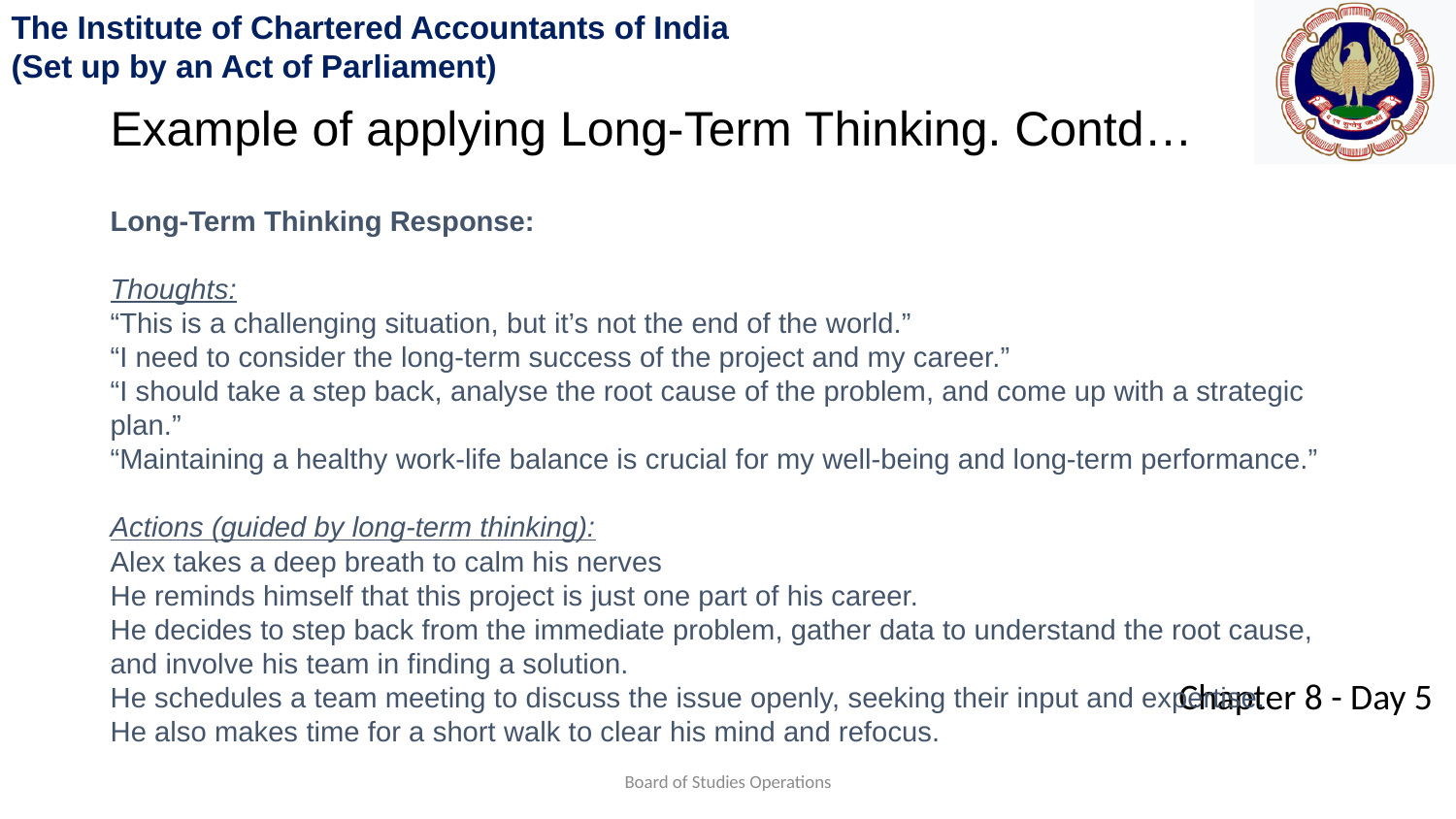

Example of applying Long-Term Thinking. Contd…
Long-Term Thinking Response:

Thoughts:
“This is a challenging situation, but it’s not the end of the world.”
“I need to consider the long-term success of the project and my career.”
“I should take a step back, analyse the root cause of the problem, and come up with a strategic plan.”
“Maintaining a healthy work-life balance is crucial for my well-being and long-term performance.”

Actions (guided by long-term thinking):
Alex takes a deep breath to calm his nerves
He reminds himself that this project is just one part of his career.
He decides to step back from the immediate problem, gather data to understand the root cause, and involve his team in finding a solution.
He schedules a team meeting to discuss the issue openly, seeking their input and expertise.
He also makes time for a short walk to clear his mind and refocus.
Board of Studies Operations